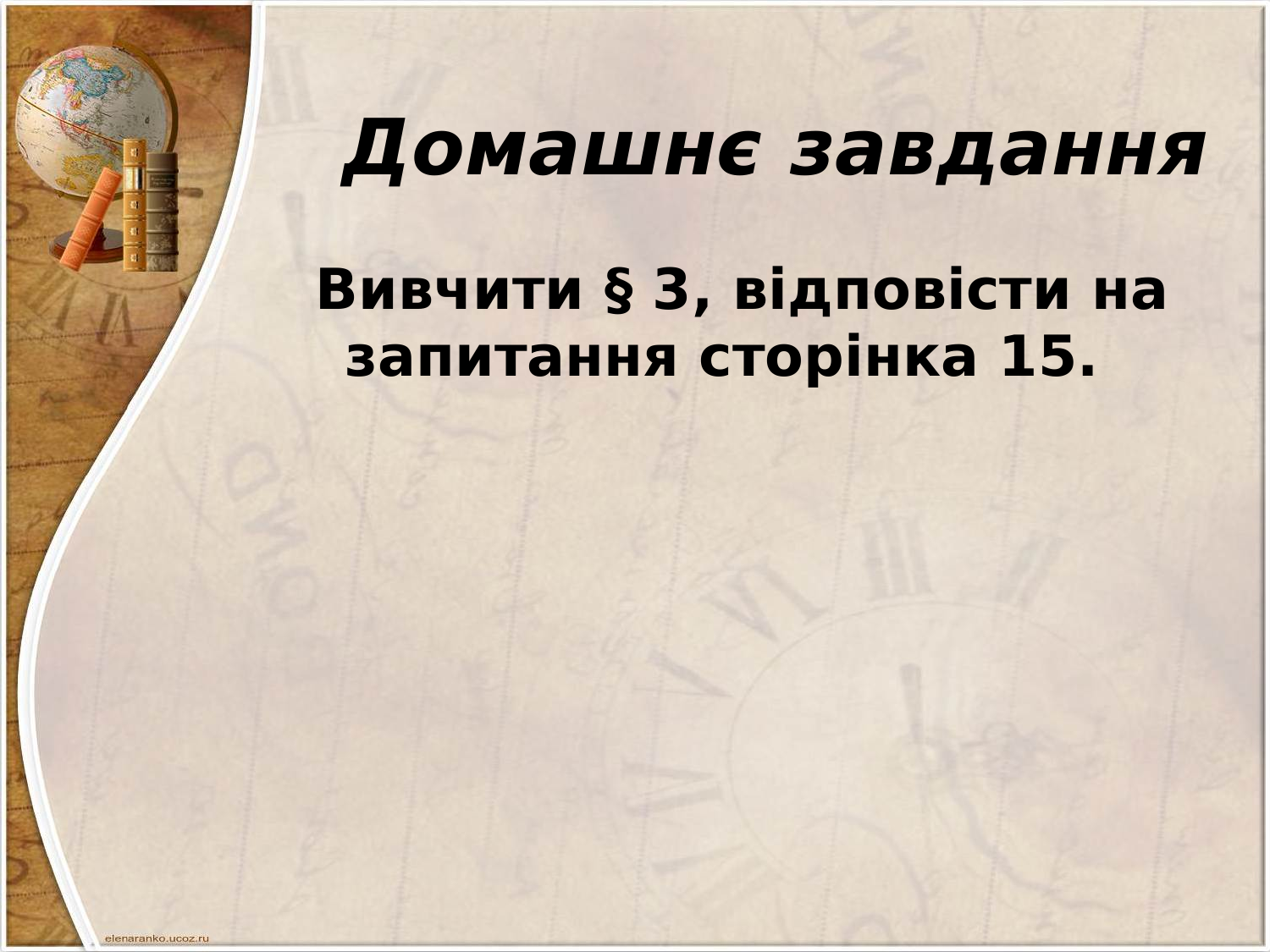

# Домашнє завдання
 Вивчити § 3, відповісти на запитання сторінка 15.